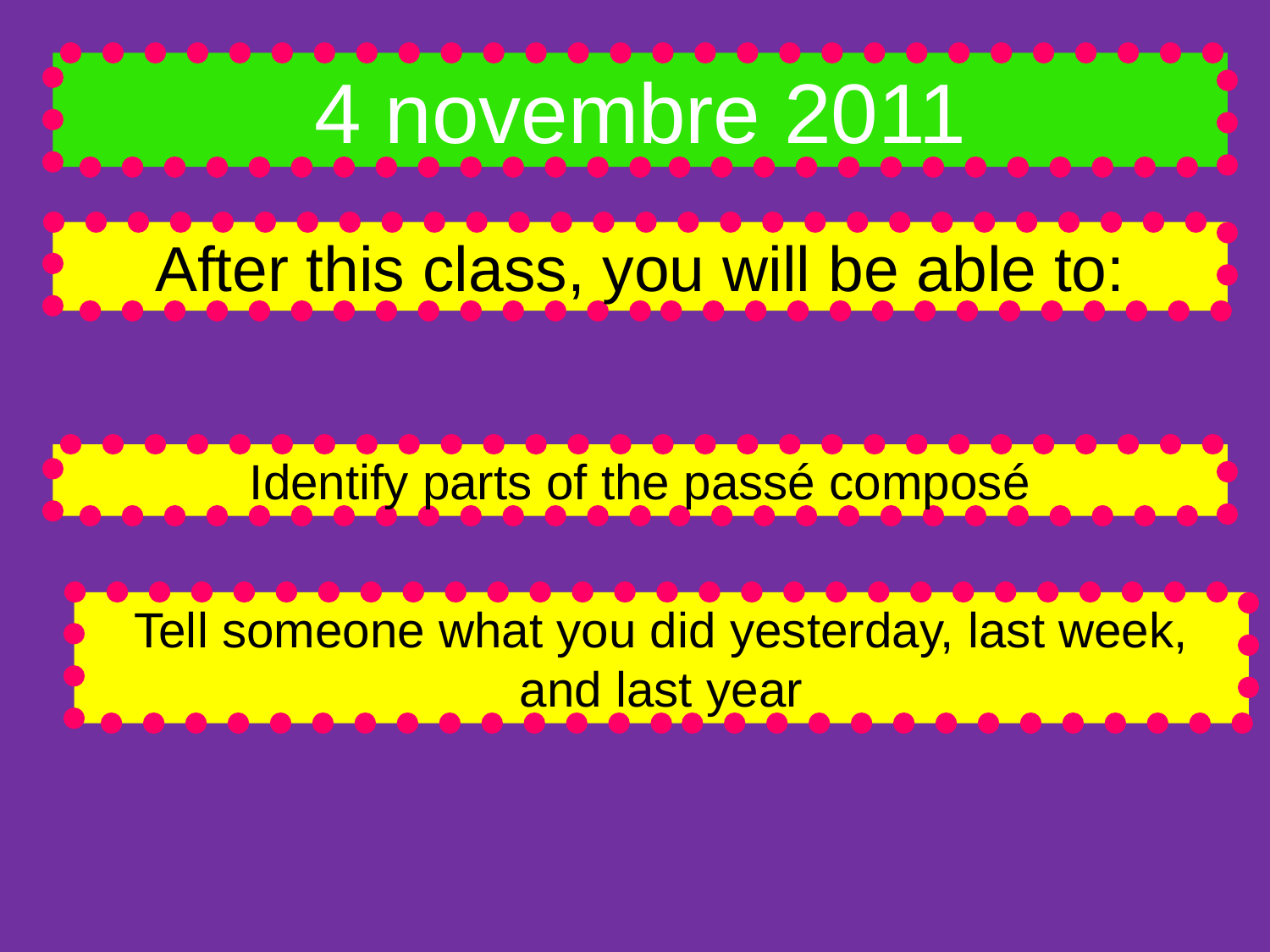

4 novembre 2011
After this class, you will be able to:
Identify parts of the passé composé
Tell someone what you did yesterday, last week, and last year